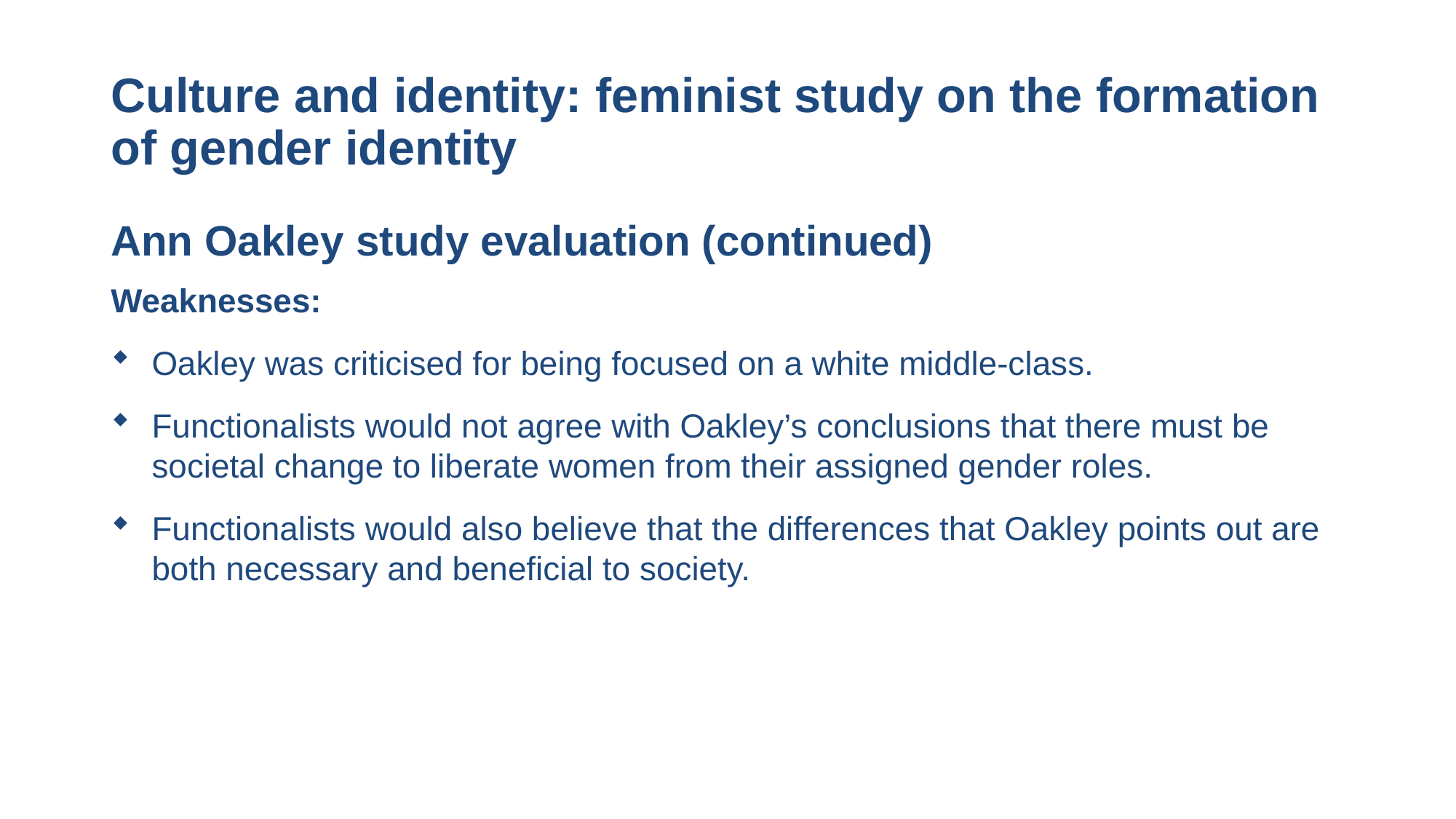

# Culture and identity: feminist study on the formation of gender identity
Ann Oakley study evaluation (continued)
Weaknesses:
Oakley was criticised for being focused on a white middle-class.
Functionalists would not agree with Oakley’s conclusions that there must be societal change to liberate women from their assigned gender roles.
Functionalists would also believe that the differences that Oakley points out are both necessary and beneficial to society.